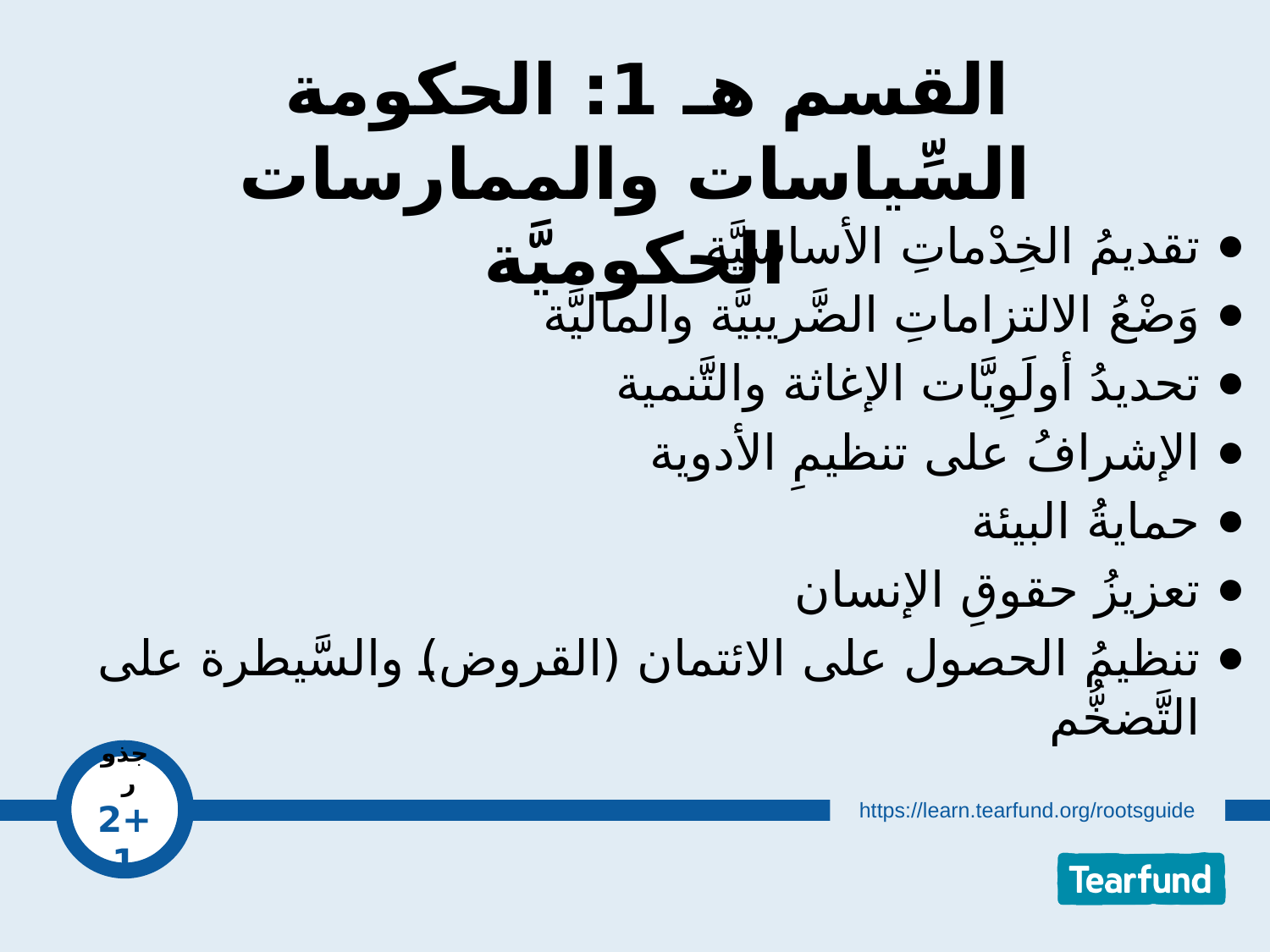

# القسم هـ 1: الحكومة السِّياسات والممارسات الحكوميَّة
تقديمُ الخِدْماتِ الأساسيَّة
وَضْعُ الالتزاماتِ الضَّريبيَّة والماليَّة
تحديدُ أولَوِيَّات الإغاثة والتَّنمية
الإشرافُ على تنظيمِ الأدوية
حمايةُ البيئة
تعزيزُ حقوقِ الإنسان
تنظيمُ الحصول على الائتمان (القروض) والسَّيطرة على التَّضخُّم